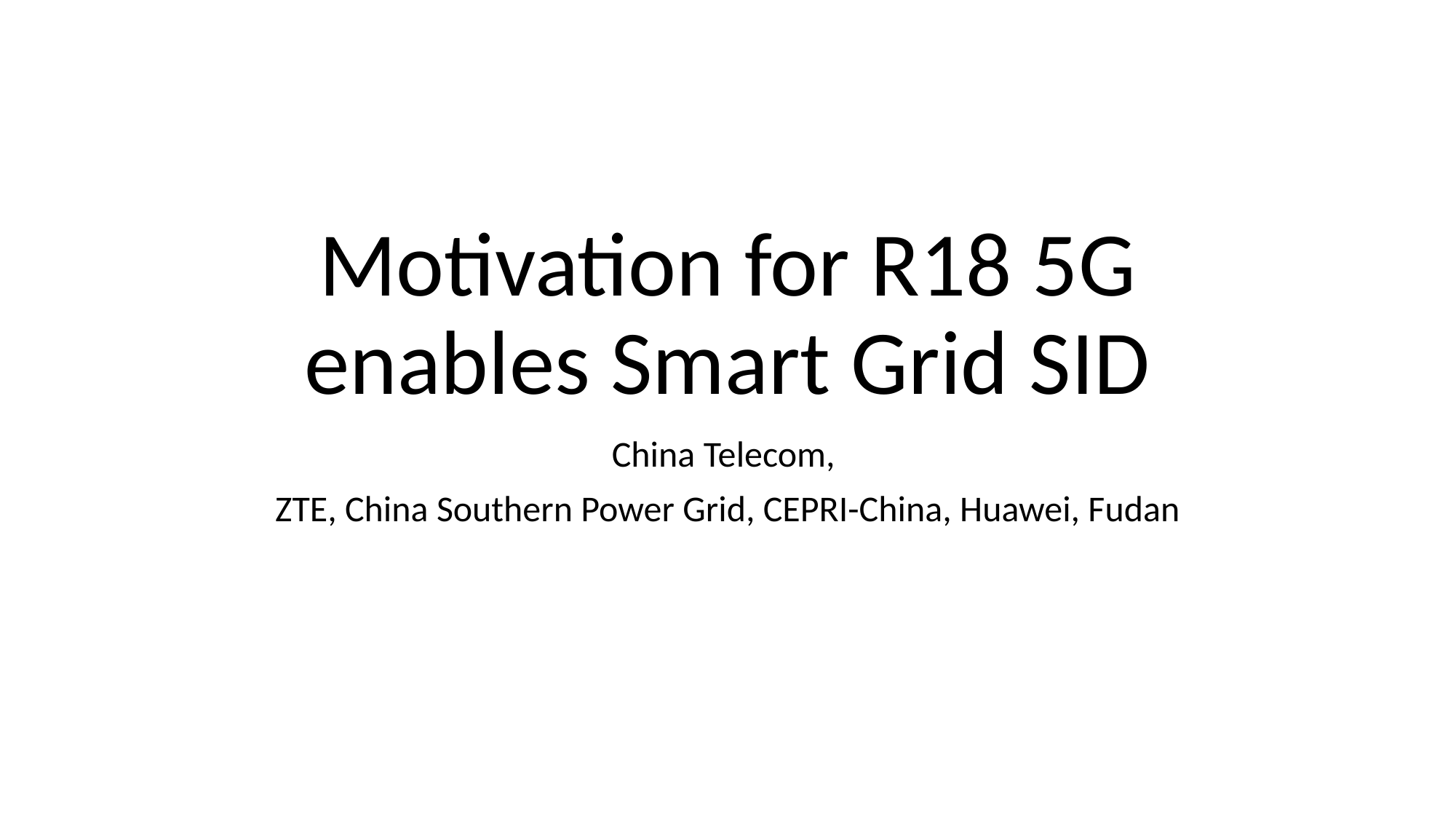

# Motivation for R18 5G enables Smart Grid SID
China Telecom,
ZTE, China Southern Power Grid, CEPRI-China, Huawei, Fudan